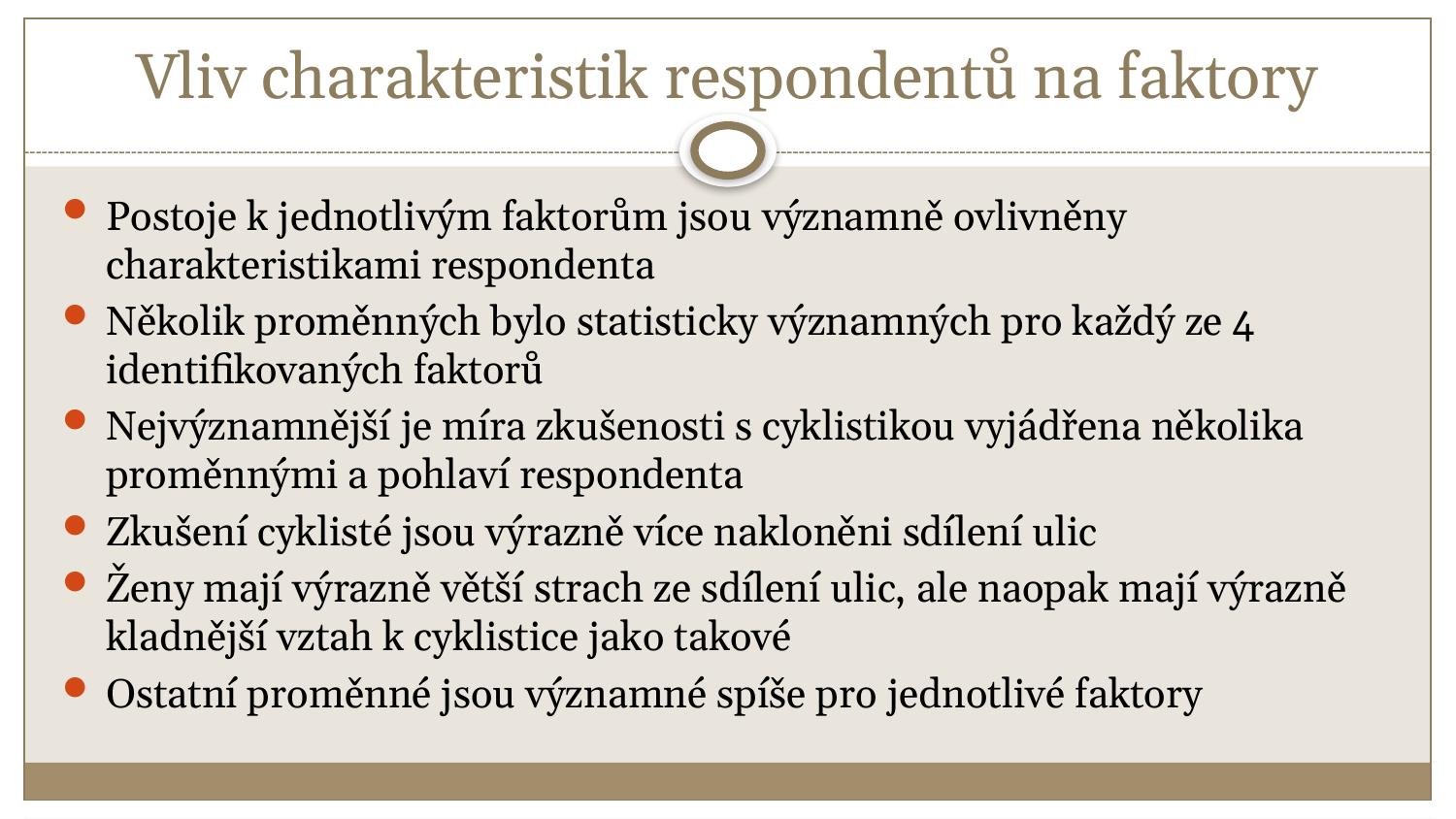

# Vliv charakteristik respondentů na faktory
Postoje k jednotlivým faktorům jsou významně ovlivněny charakteristikami respondenta
Několik proměnných bylo statisticky významných pro každý ze 4 identifikovaných faktorů
Nejvýznamnější je míra zkušenosti s cyklistikou vyjádřena několika proměnnými a pohlaví respondenta
Zkušení cyklisté jsou výrazně více nakloněni sdílení ulic
Ženy mají výrazně větší strach ze sdílení ulic, ale naopak mají výrazně kladnější vztah k cyklistice jako takové
Ostatní proměnné jsou významné spíše pro jednotlivé faktory